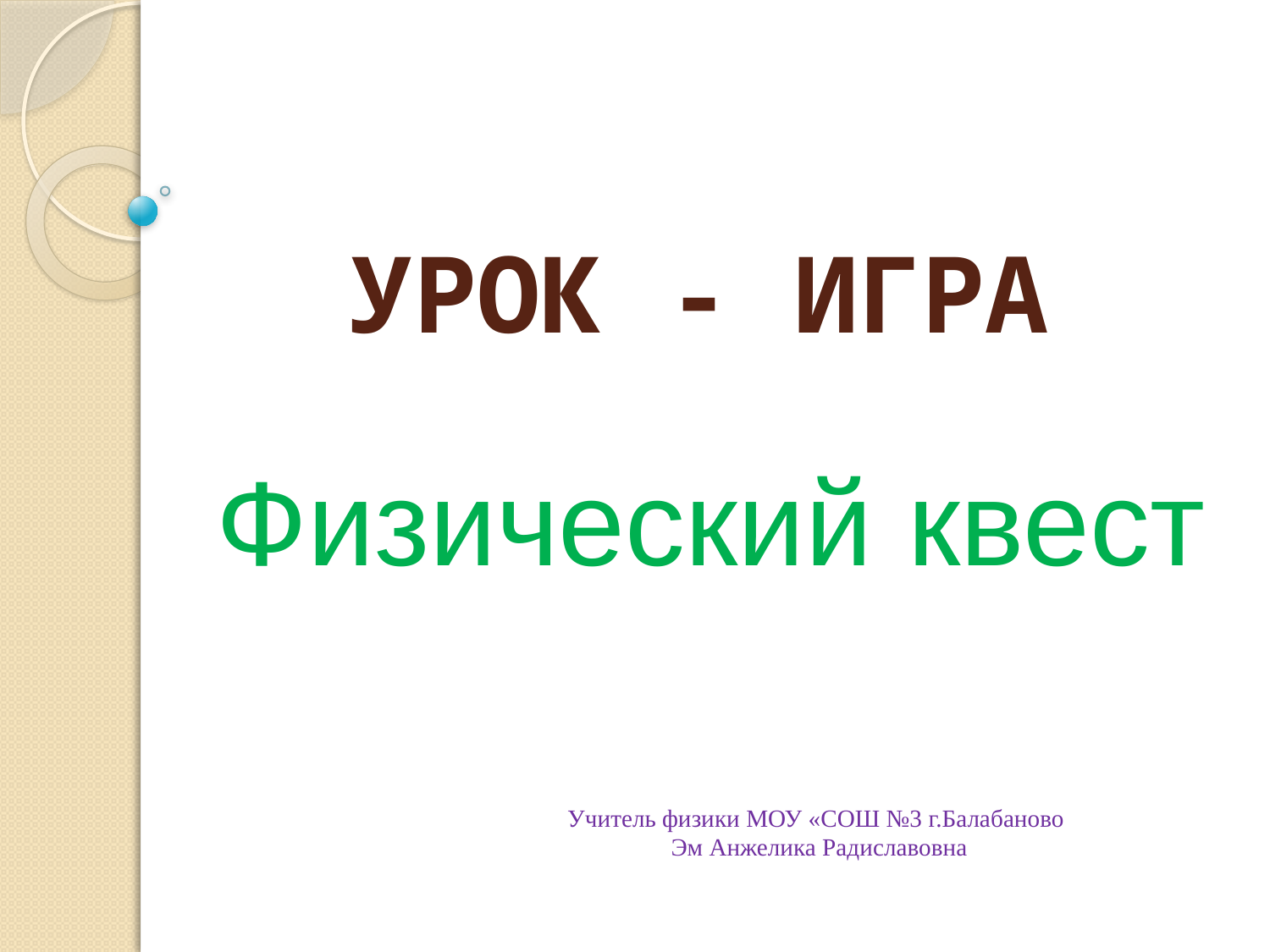

# УРОК - ИГРА
Физический квест

Учитель физики МОУ «СОШ №3 г.Балабаново
Эм Анжелика Радиславовна